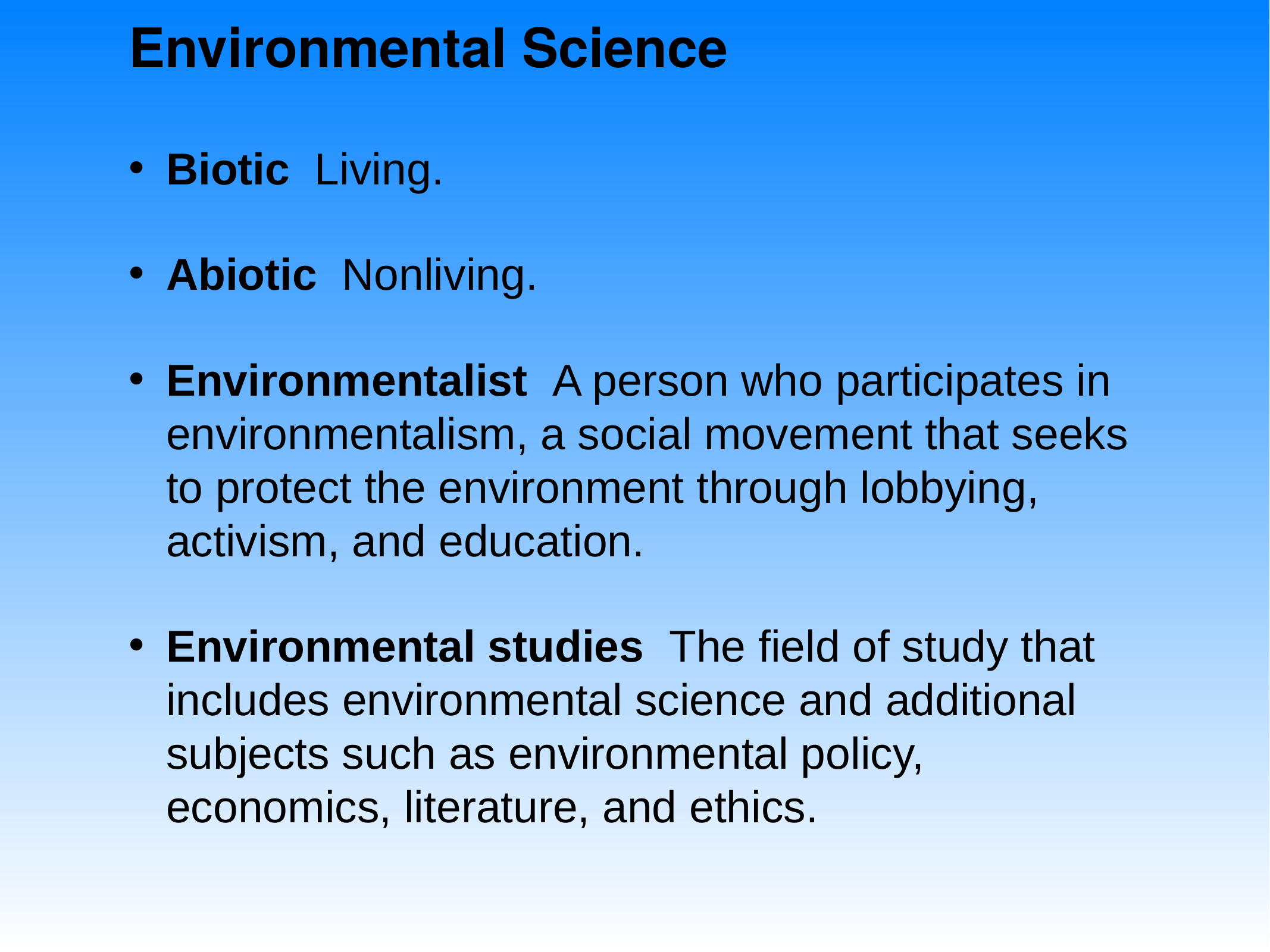

# Environmental Science
Biotic  Living.
Abiotic  Nonliving.
Environmentalist  A person who participates in environmentalism, a social movement that seeks to protect the environment through lobbying, activism, and education.
Environmental studies  The field of study that includes environmental science and additional subjects such as environmental policy, economics, literature, and ethics.